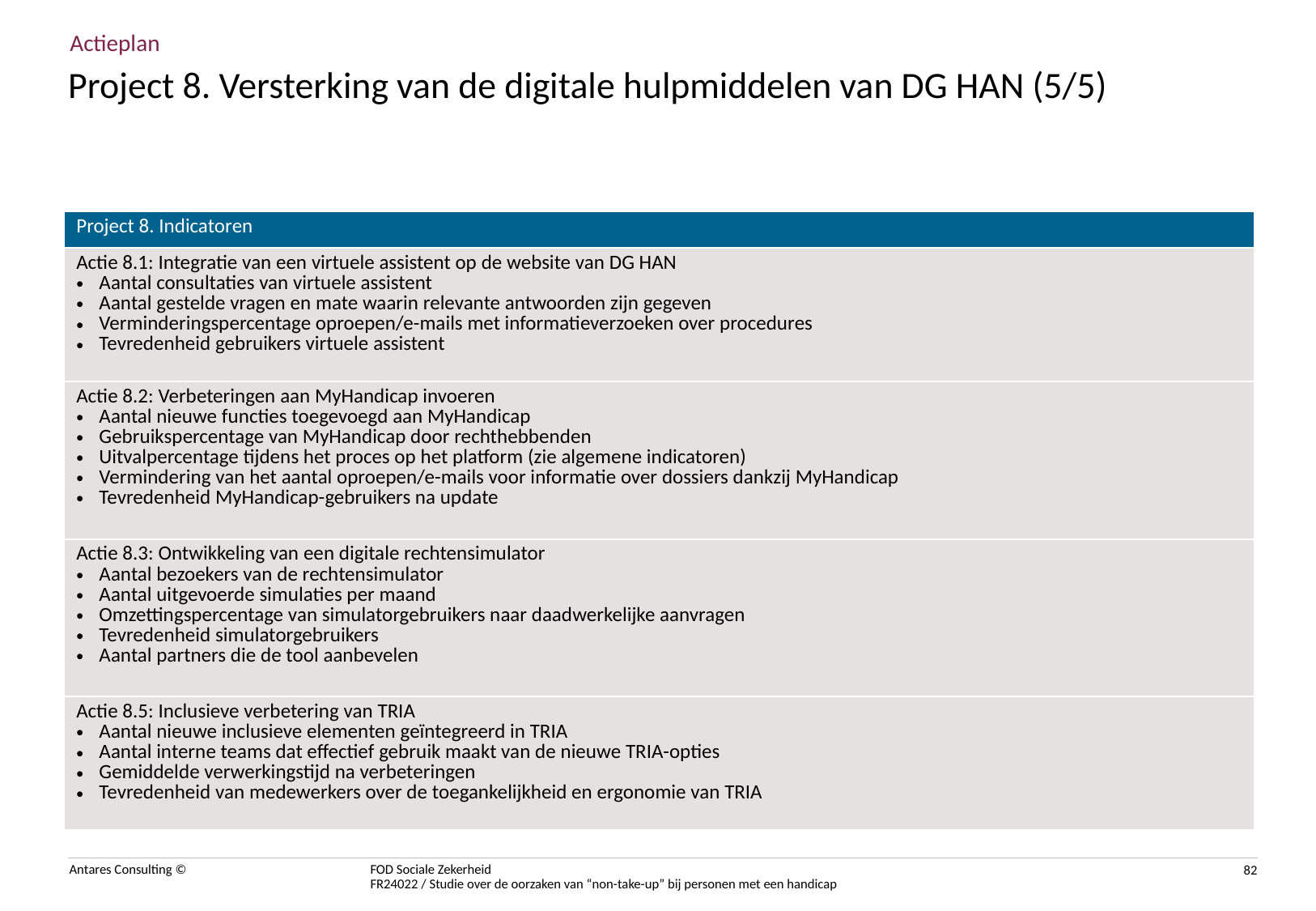

Actieplan
# Project 8. Versterking van de digitale hulpmiddelen van DG HAN (5/5)
| Project 8. Indicatoren |
| --- |
| Actie 8.1: Integratie van een virtuele assistent op de website van DG HAN Aantal consultaties van virtuele assistent Aantal gestelde vragen en mate waarin relevante antwoorden zijn gegeven Verminderingspercentage oproepen/e-mails met informatieverzoeken over procedures Tevredenheid gebruikers virtuele assistent |
| Actie 8.2: Verbeteringen aan MyHandicap invoeren Aantal nieuwe functies toegevoegd aan MyHandicap Gebruikspercentage van MyHandicap door rechthebbenden Uitvalpercentage tijdens het proces op het platform (zie algemene indicatoren) Vermindering van het aantal oproepen/e-mails voor informatie over dossiers dankzij MyHandicap Tevredenheid MyHandicap-gebruikers na update |
| Actie 8.3: Ontwikkeling van een digitale rechtensimulator Aantal bezoekers van de rechtensimulator Aantal uitgevoerde simulaties per maand Omzettingspercentage van simulatorgebruikers naar daadwerkelijke aanvragen Tevredenheid simulatorgebruikers Aantal partners die de tool aanbevelen |
| Actie 8.5: Inclusieve verbetering van TRIA Aantal nieuwe inclusieve elementen geïntegreerd in TRIA Aantal interne teams dat effectief gebruik maakt van de nieuwe TRIA-opties Gemiddelde verwerkingstijd na verbeteringen Tevredenheid van medewerkers over de toegankelijkheid en ergonomie van TRIA |